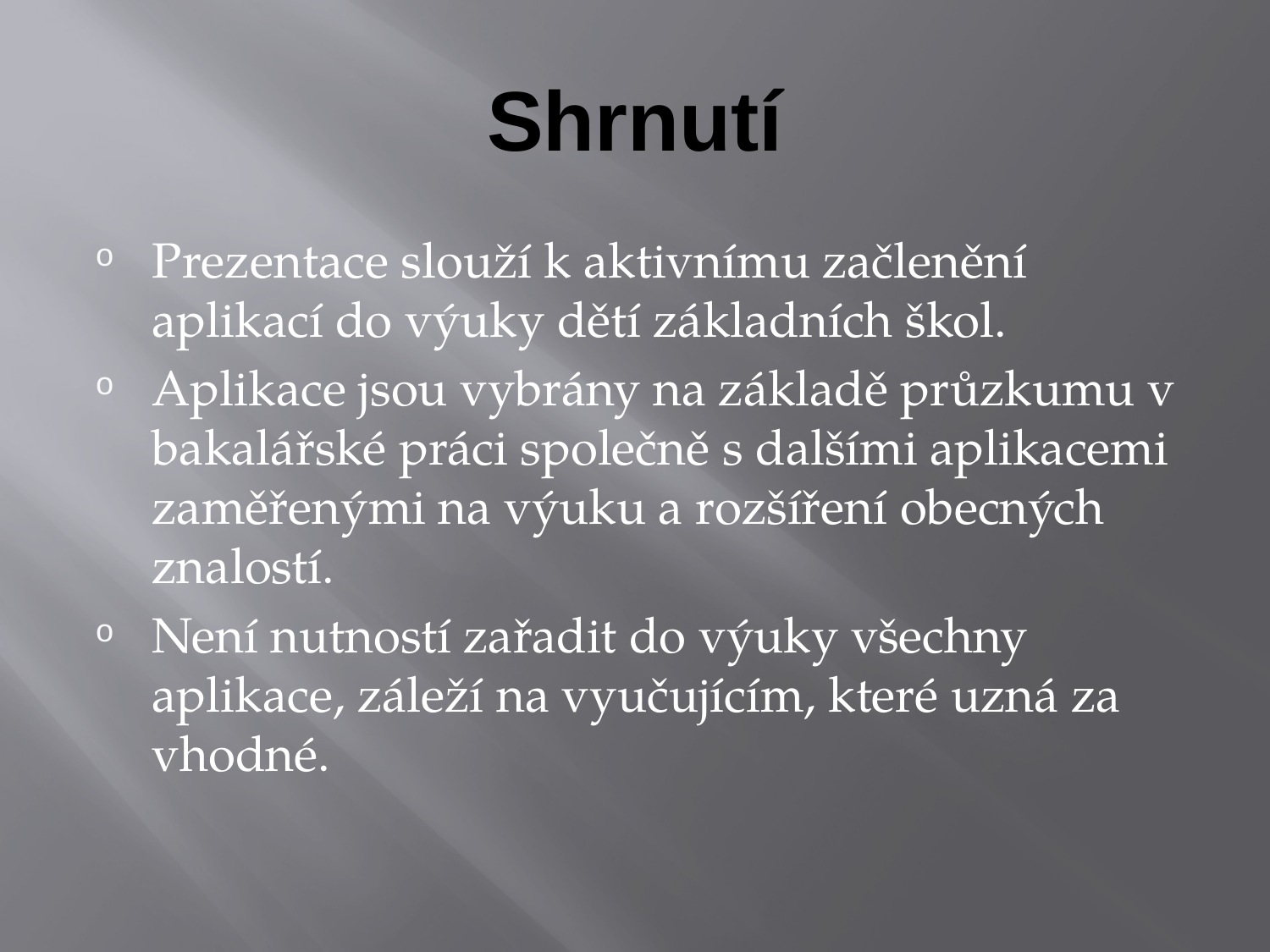

# Shrnutí
Prezentace slouží k aktivnímu začlenění aplikací do výuky dětí základních škol.
Aplikace jsou vybrány na základě průzkumu v bakalářské práci společně s dalšími aplikacemi zaměřenými na výuku a rozšíření obecných znalostí.
Není nutností zařadit do výuky všechny aplikace, záleží na vyučujícím, které uzná za vhodné.